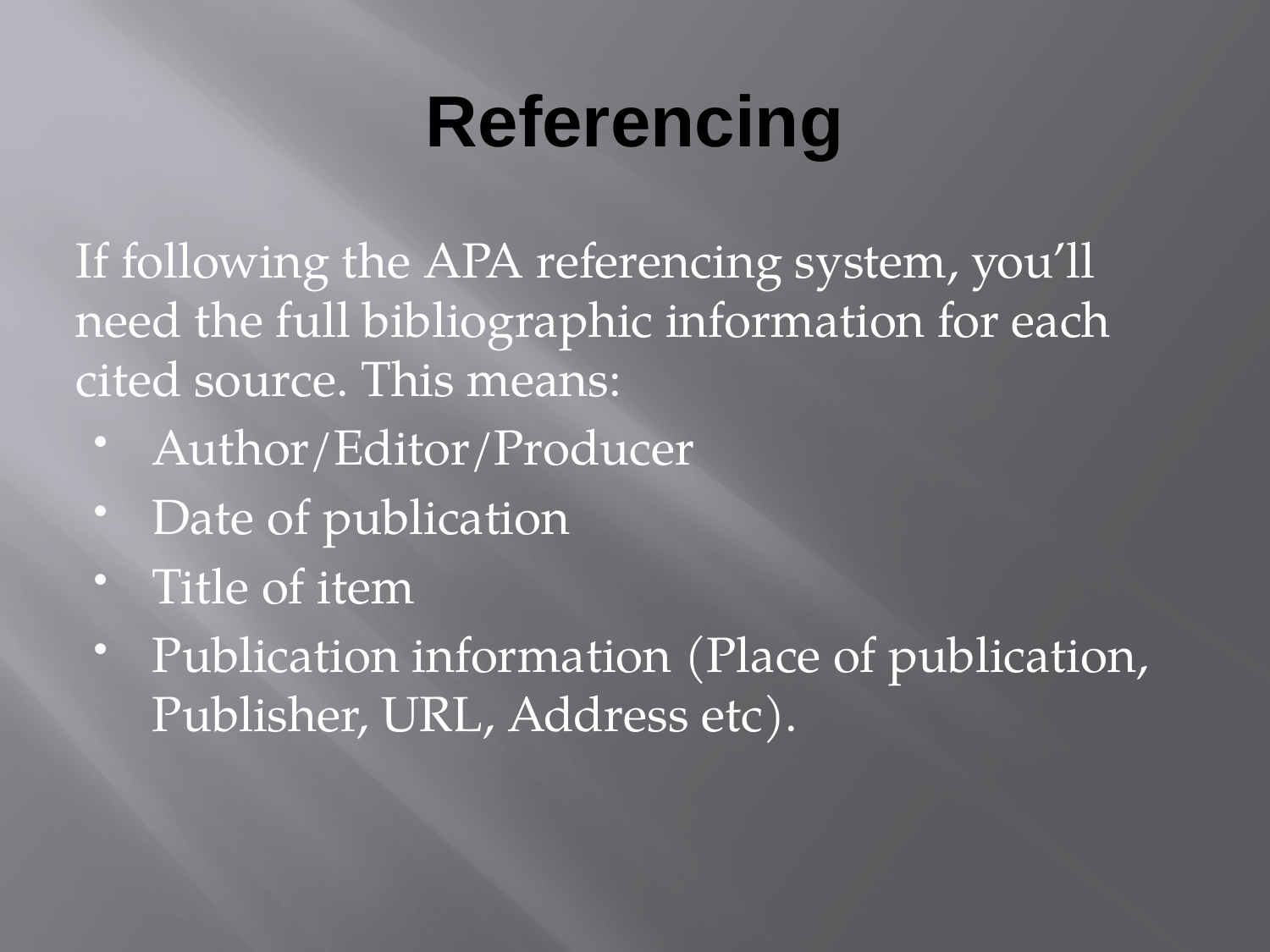

# Referencing
If following the APA referencing system, you’ll need the full bibliographic information for each cited source. This means:
Author/Editor/Producer
Date of publication
Title of item
Publication information (Place of publication, Publisher, URL, Address etc).